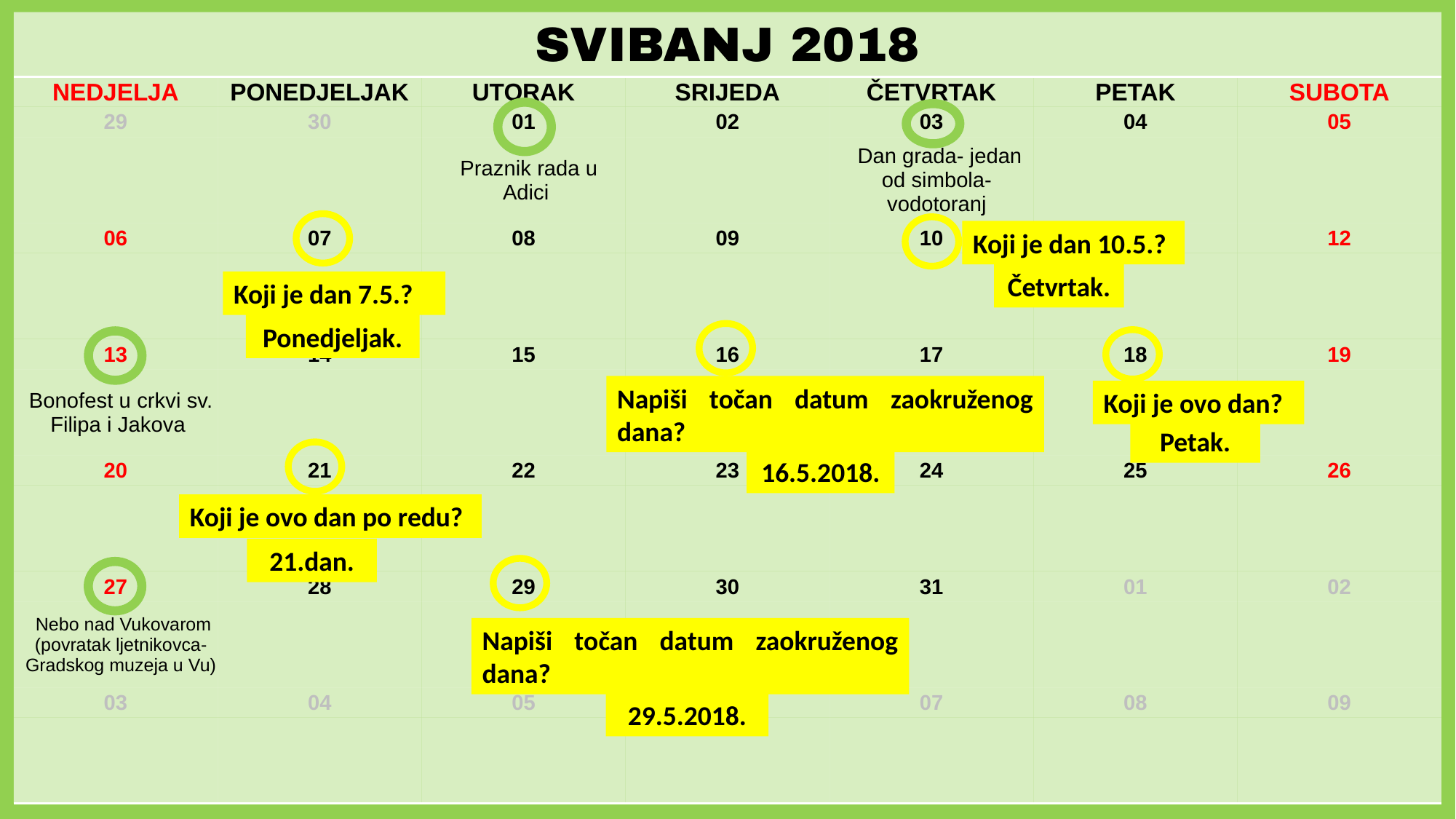

| SVIBANJ 2018 |  |  |  |  |  |  |
| --- | --- | --- | --- | --- | --- | --- |
| NEDJELJA | PONEDJELJAK | UTORAK | SRIJEDA | ČETVRTAK | PETAK | SUBOTA |
| 29 | 30 | 01 | 02 | 03 | 04 | 05 |
|  |  | Praznik rada u Adici |  | Dan grada- jedan od simbola-vodotoranj |  |  |
| 06 | 07 | 08 | 09 | 10 | 11 | 12 |
|  |  |  |  |  |  |  |
| 13 | 14 | 15 | 16 | 17 | 18 | 19 |
| Bonofest u crkvi sv. Filipa i Jakova |  |  |  |  |  |  |
| 20 | 21 | 22 | 23 | 24 | 25 | 26 |
|  |  |  |  |  |  |  |
| 27 | 28 | 29 | 30 | 31 | 01 | 02 |
| Nebo nad Vukovarom (povratak ljetnikovca- Gradskog muzeja u Vu) |  |  |  |  |  |  |
| 03 | 04 | 05 | 06 | 07 | 08 | 09 |
|  |  |  |  |  |  |  |

Koji je dan 10.5.?
Četvrtak.
Koji je dan 7.5.?
Ponedjeljak.

Napiši točan datum zaokruženog dana?
Koji je ovo dan?
Petak.

16.5.2018.
Koji je ovo dan po redu?
21.dan.

Napiši točan datum zaokruženog dana?
29.5.2018.